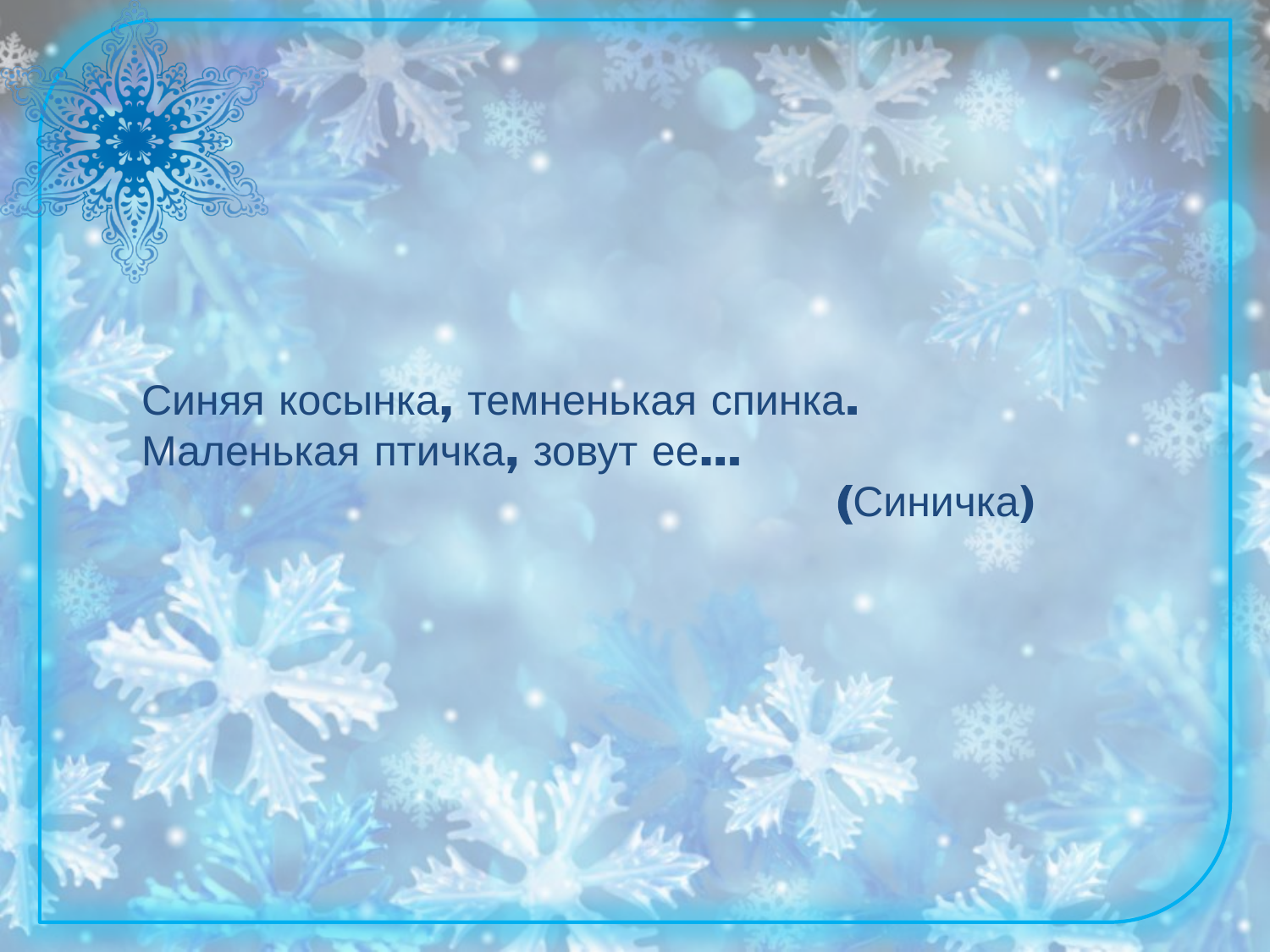

Синяя косынка, темненькая спинка.
Маленькая птичка, зовут ее…
                                                 (Синичка)